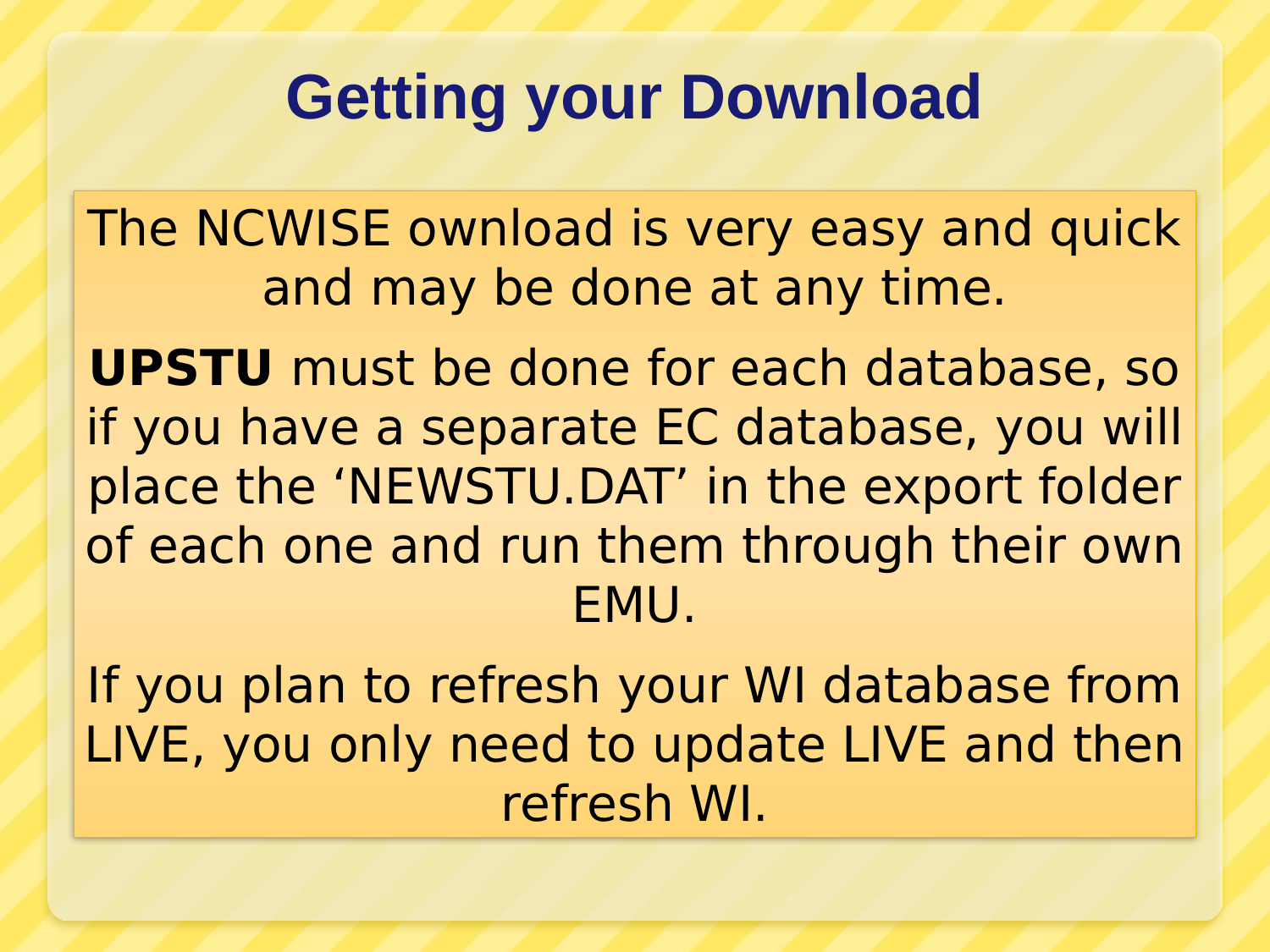

Getting your Download
The NCWISE ownload is very easy and quick and may be done at any time.
UPSTU must be done for each database, so if you have a separate EC database, you will place the ‘NEWSTU.DAT’ in the export folder of each one and run them through their own EMU.
If you plan to refresh your WI database from LIVE, you only need to update LIVE and then refresh WI.